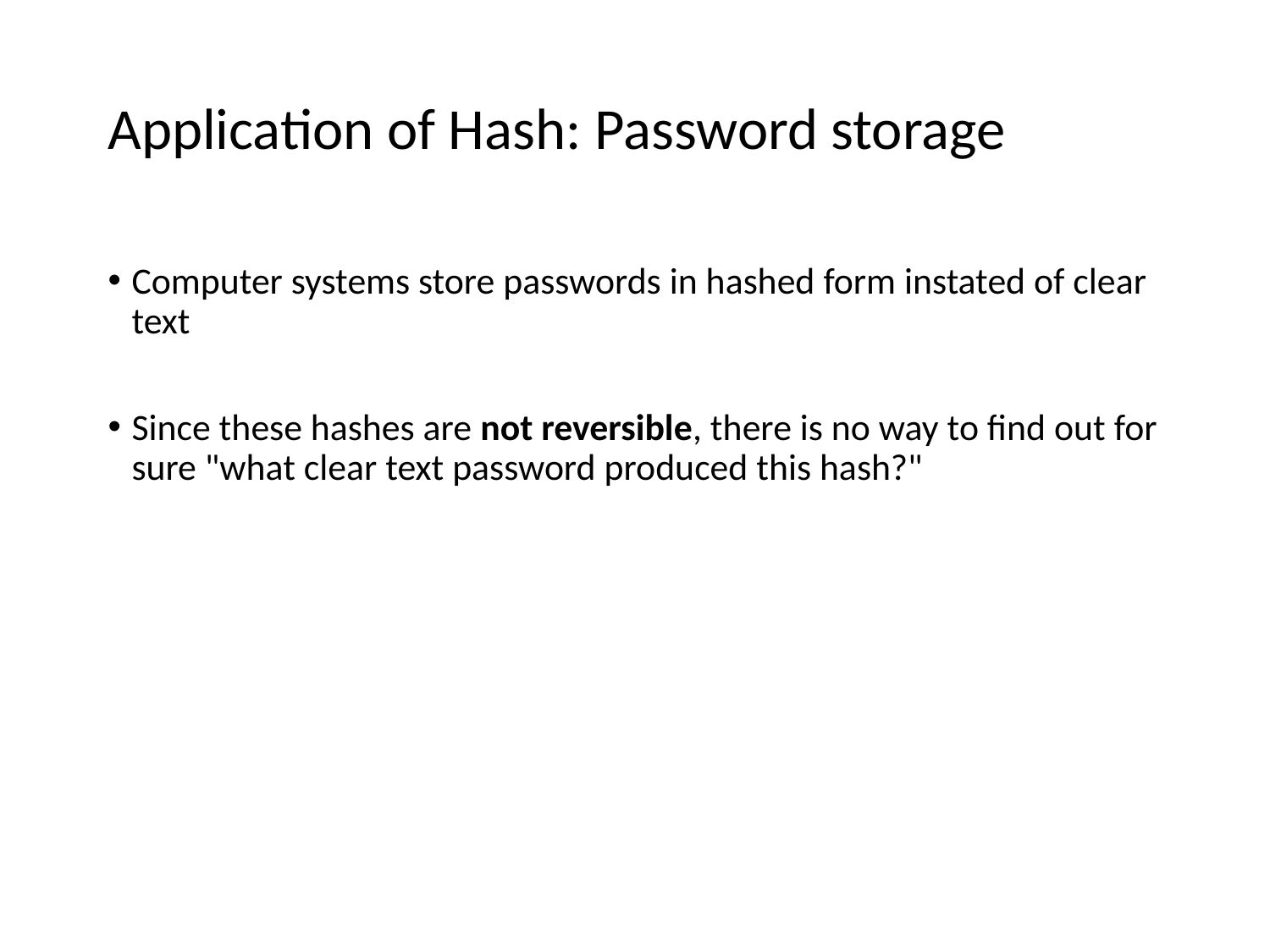

# Application of Hash: Password storage
Computer systems store passwords in hashed form instated of clear text

Since these hashes are not reversible, there is no way to find out for sure "what clear text password produced this hash?"